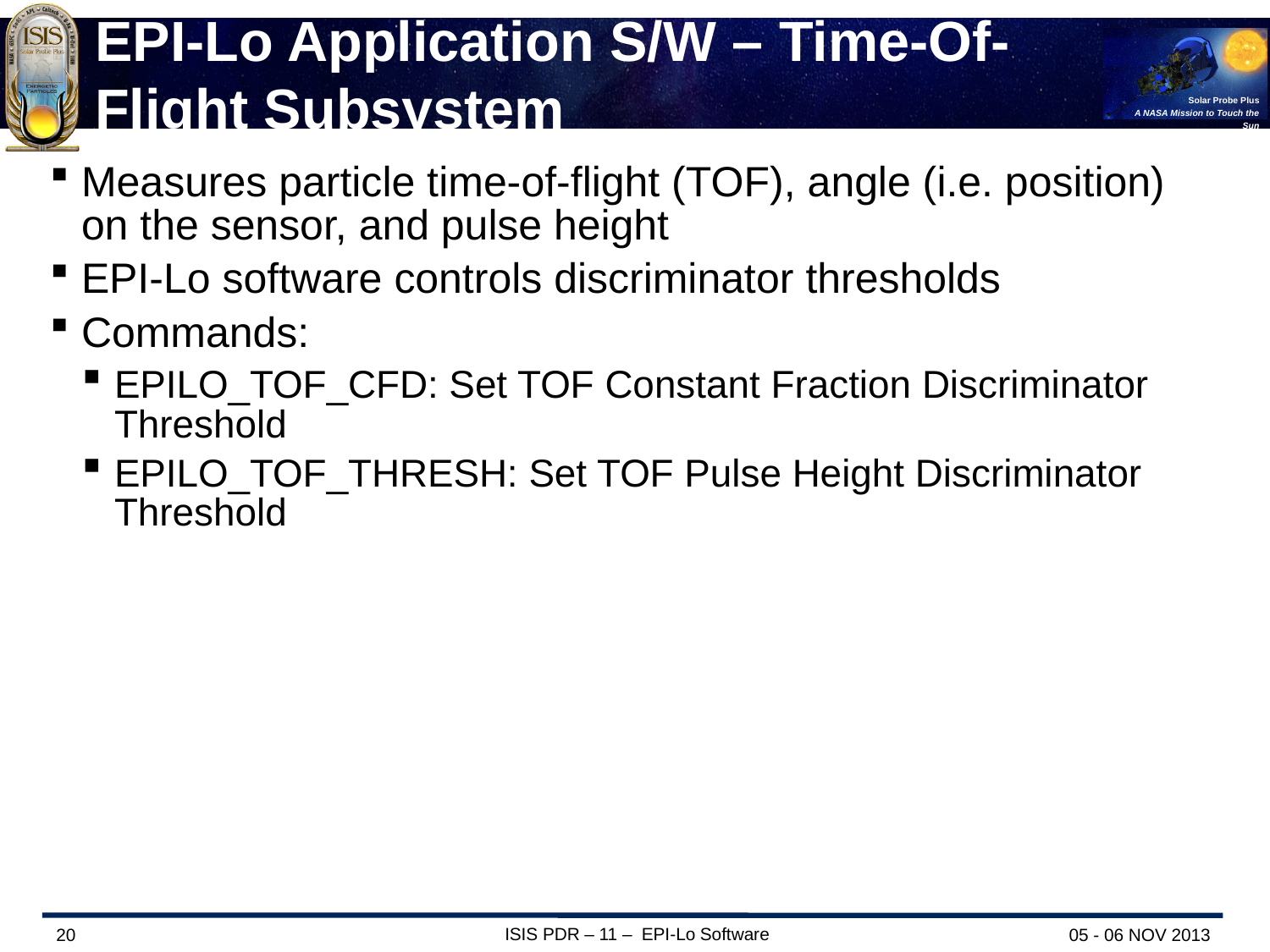

# EPI-Lo Application S/W – Time-Of-Flight Subsystem
Measures particle time-of-flight (TOF), angle (i.e. position) on the sensor, and pulse height
EPI-Lo software controls discriminator thresholds
Commands:
EPILO_TOF_CFD: Set TOF Constant Fraction Discriminator Threshold
EPILO_TOF_THRESH: Set TOF Pulse Height Discriminator Threshold